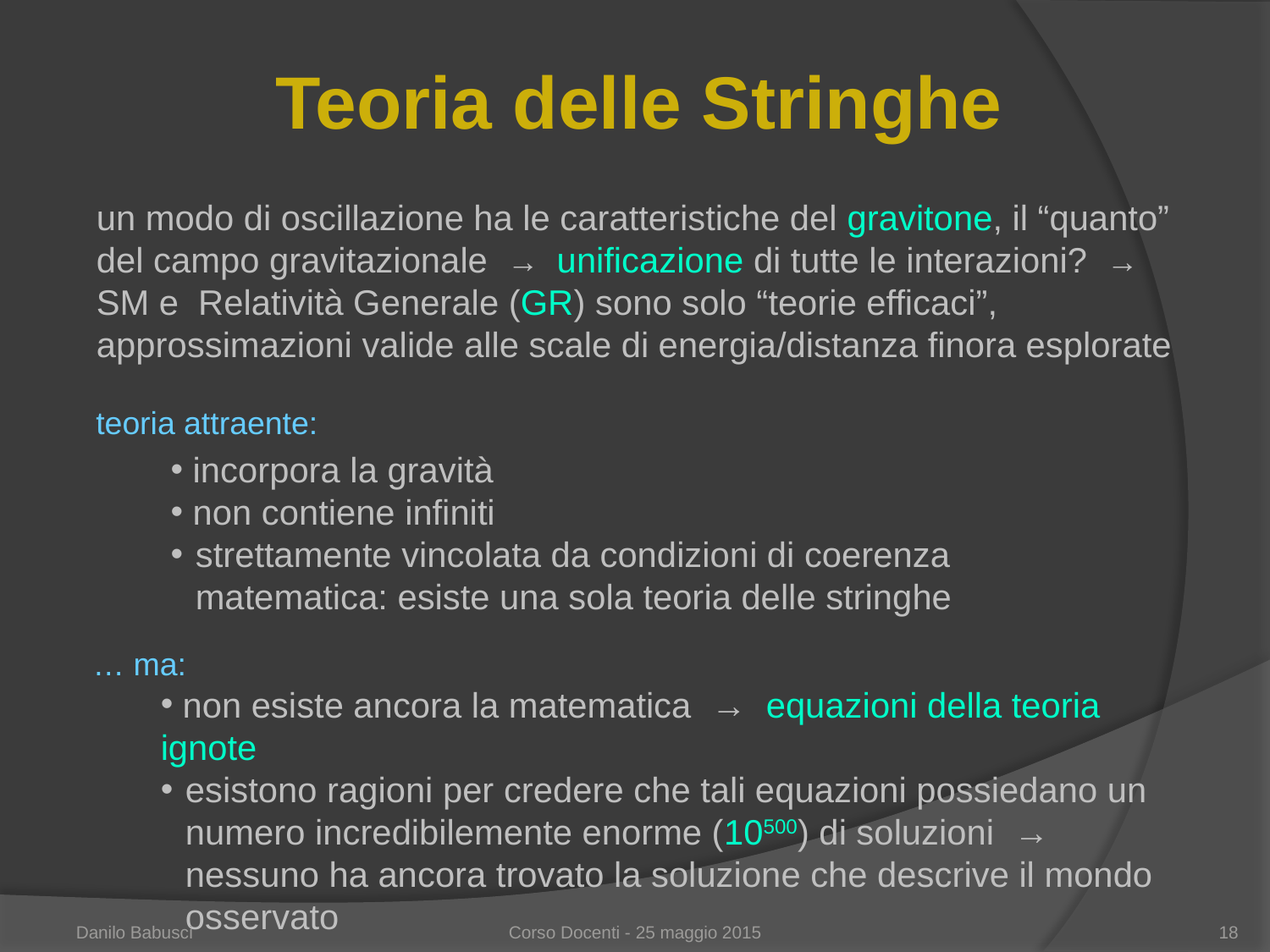

Teoria delle Stringhe
un modo di oscillazione ha le caratteristiche del gravitone, il “quanto” del campo gravitazionale  →  unificazione di tutte le interazioni?  → SM e  Relatività Generale (GR) sono solo “teorie efficaci”, approssimazioni valide alle scale di energia/distanza finora esplorate
teoria attraente:
 incorpora la gravità
 non contiene infiniti
strettamente vincolata da condizioni di coerenza matematica: esiste una sola teoria delle stringhe
… ma:
 non esiste ancora la matematica  →  equazioni della teoria ignote
esistono ragioni per credere che tali equazioni possiedano un numero incredibilemente enorme (10500) di soluzioni  →  nessuno ha ancora trovato la soluzione che descrive il mondo osservato
Danilo Babusci
Corso Docenti - 25 maggio 2015
18